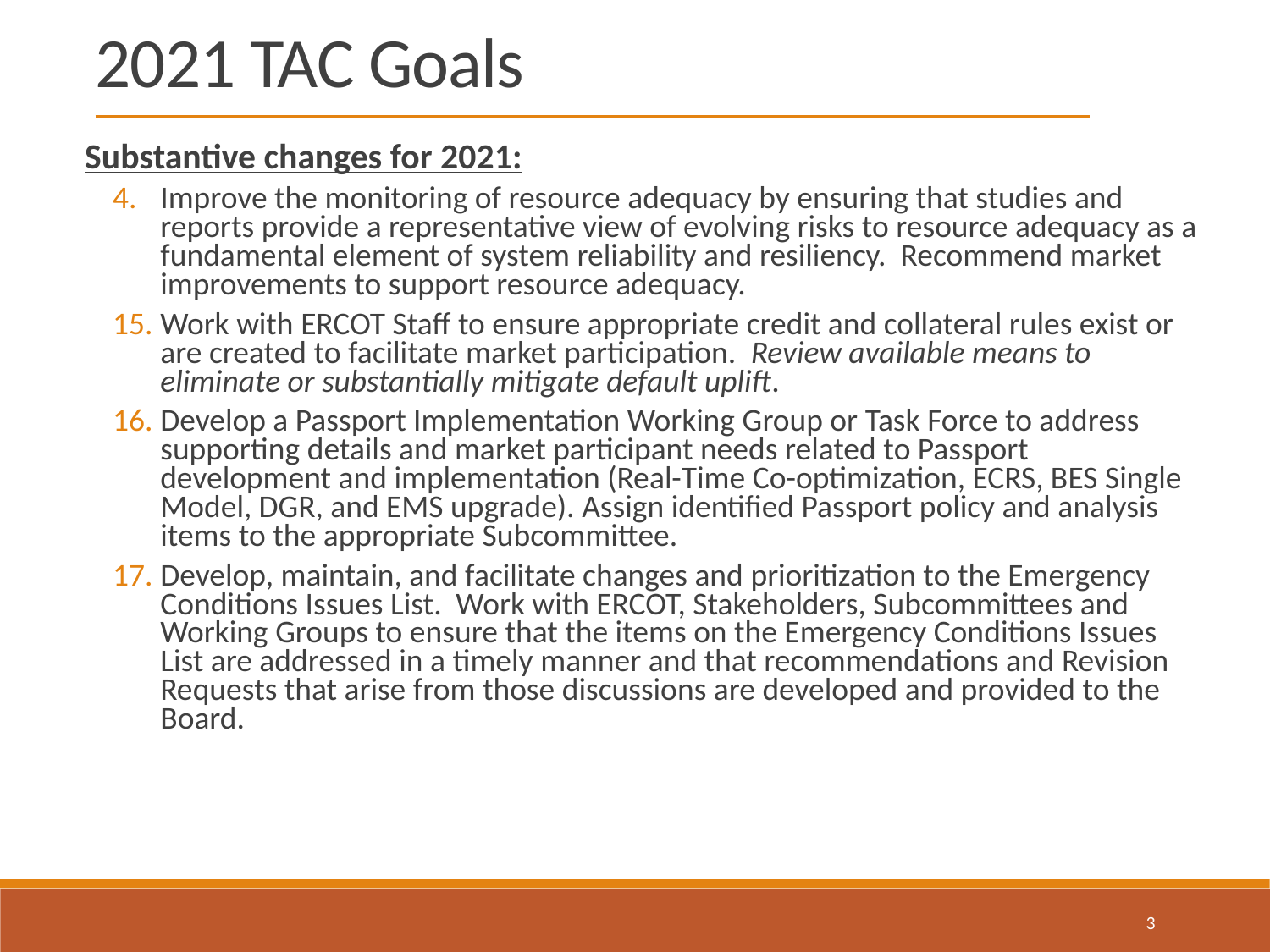

2021 TAC Goals
Substantive changes for 2021:
Improve the monitoring of resource adequacy by ensuring that studies and reports provide a representative view of evolving risks to resource adequacy as a fundamental element of system reliability and resiliency.  Recommend market improvements to support resource adequacy.
Work with ERCOT Staff to ensure appropriate credit and collateral rules exist or are created to facilitate market participation.  Review available means to eliminate or substantially mitigate default uplift.
Develop a Passport Implementation Working Group or Task Force to address supporting details and market participant needs related to Passport development and implementation (Real-Time Co-optimization, ECRS, BES Single Model, DGR, and EMS upgrade). Assign identified Passport policy and analysis items to the appropriate Subcommittee.
Develop, maintain, and facilitate changes and prioritization to the Emergency Conditions Issues List.  Work with ERCOT, Stakeholders, Subcommittees and Working Groups to ensure that the items on the Emergency Conditions Issues List are addressed in a timely manner and that recommendations and Revision Requests that arise from those discussions are developed and provided to the Board.

3